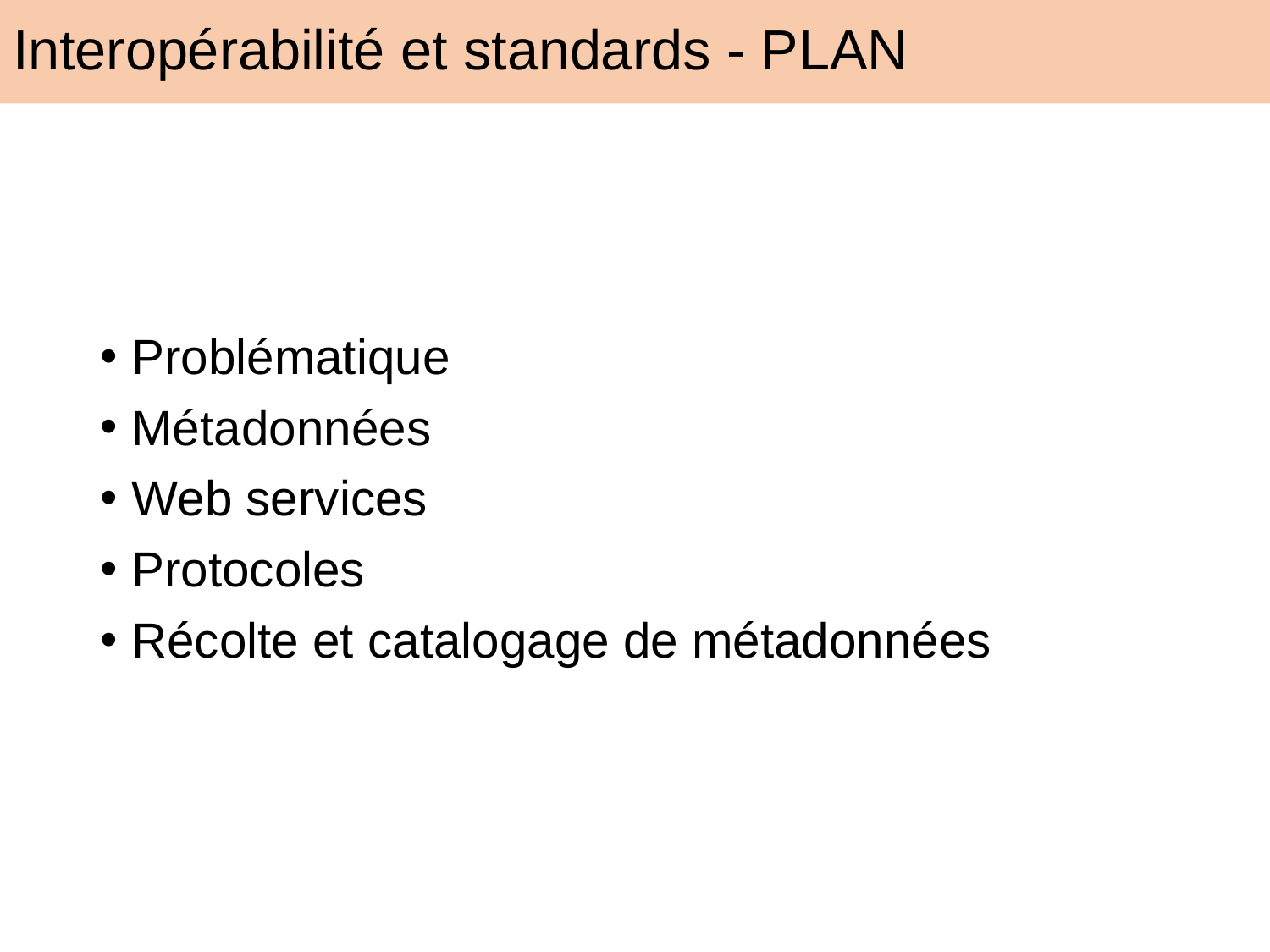

# Interopérabilité et standards - PLAN
Problématique
Métadonnées
Web services
Protocoles
Récolte et catalogage de métadonnées